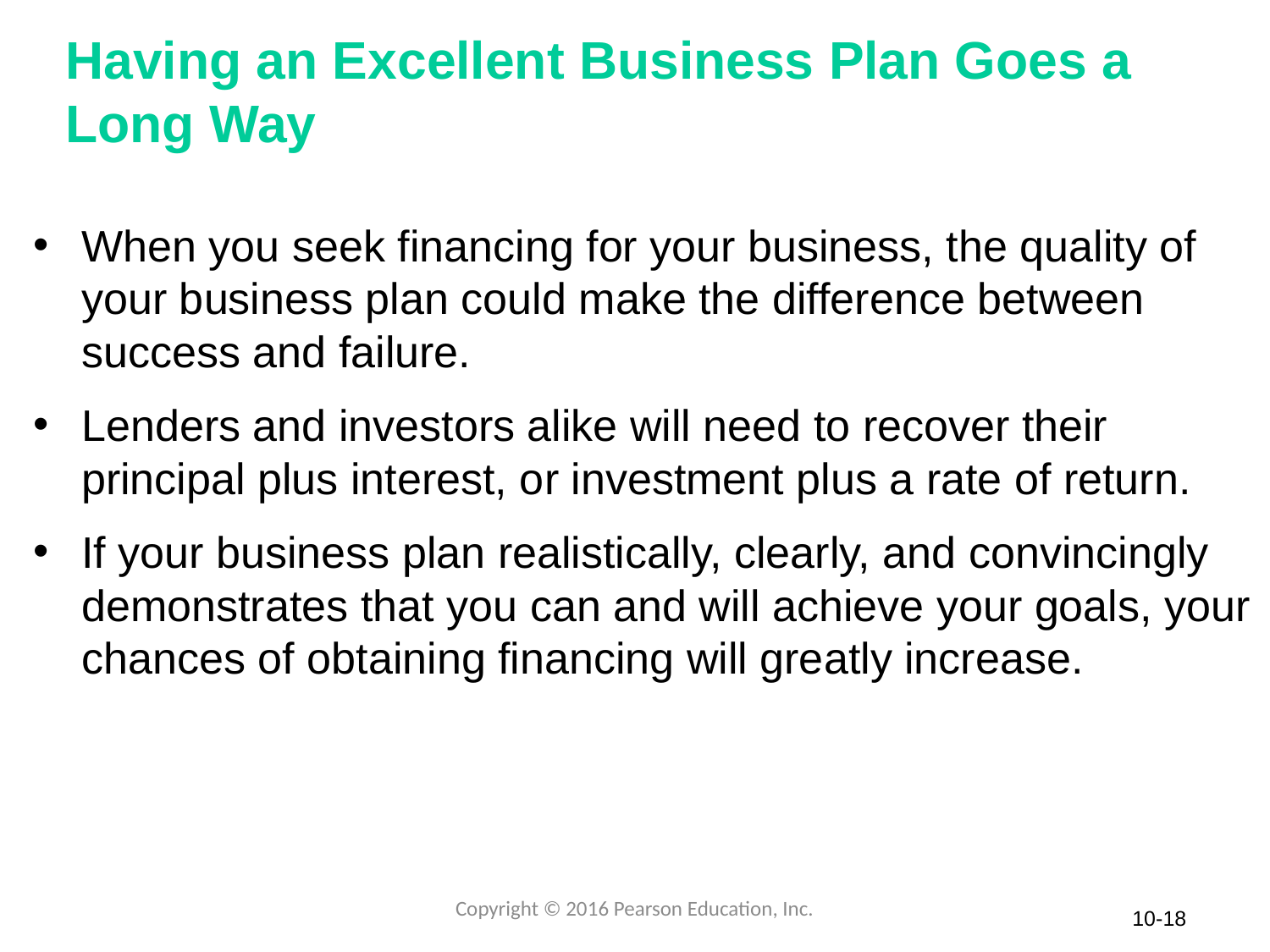

# Having an Excellent Business Plan Goes a Long Way
When you seek financing for your business, the quality of your business plan could make the difference between success and failure.

Lenders and investors alike will need to recover their principal plus interest, or investment plus a rate of return.

If your business plan realistically, clearly, and convincingly demonstrates that you can and will achieve your goals, your chances of obtaining financing will greatly increase.
Copyright © 2016 Pearson Education, Inc.